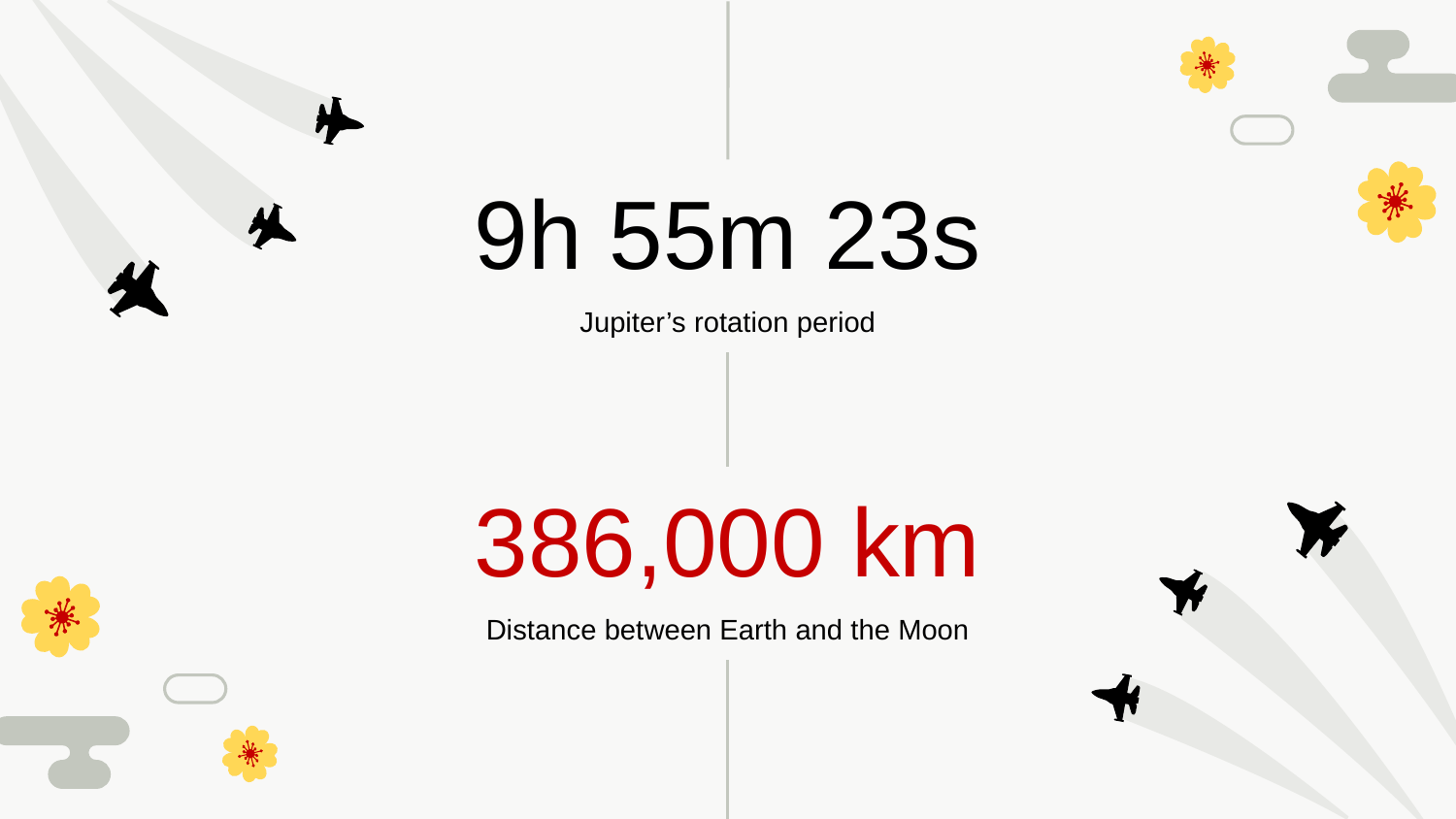

# 9h 55m 23s
Jupiter’s rotation period
386,000 km

Distance between Earth and the Moon